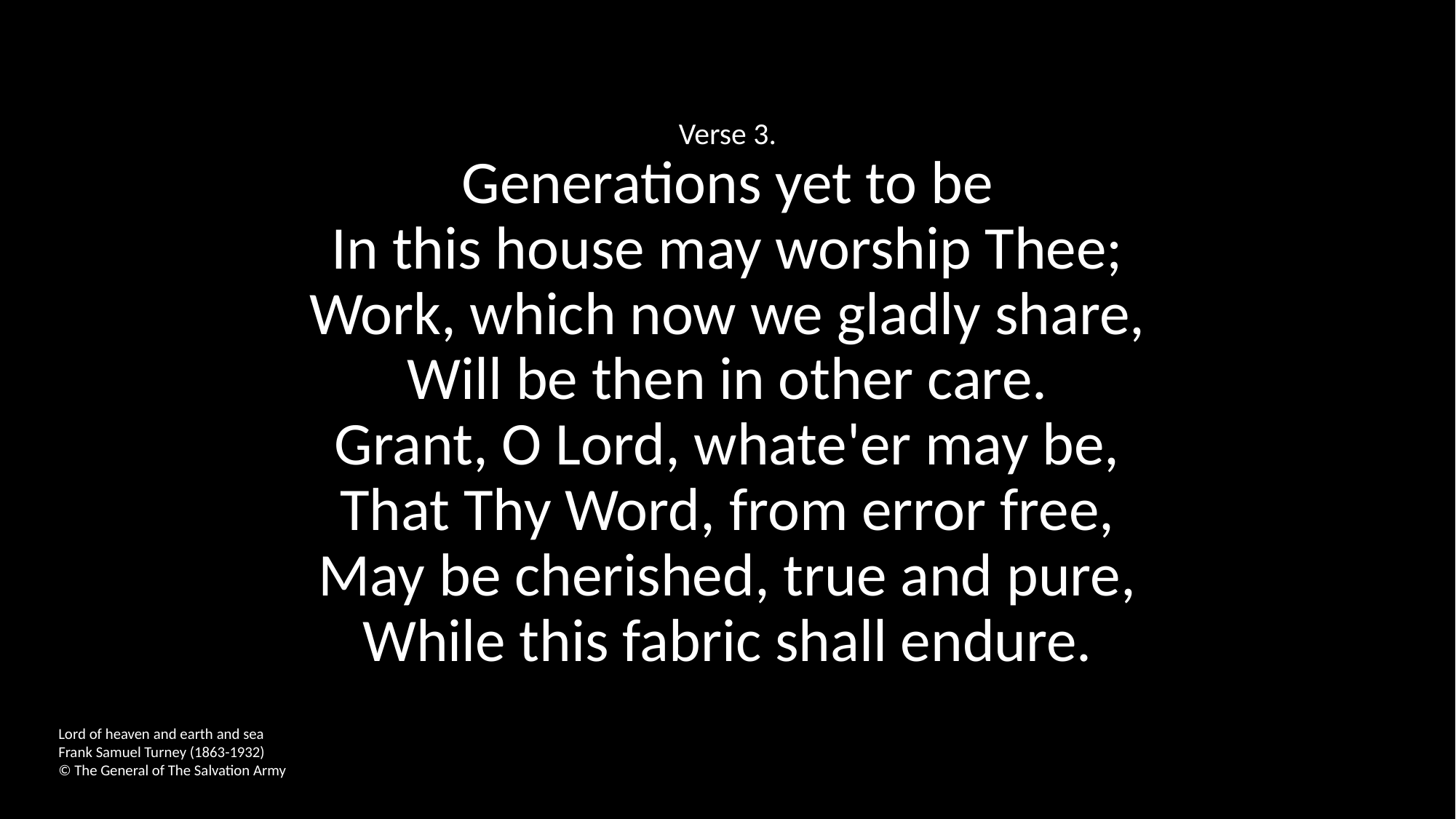

Verse 3.
Generations yet to be
In this house may worship Thee;
Work, which now we gladly share,
Will be then in other care.
Grant, O Lord, whate'er may be,
That Thy Word, from error free,
May be cherished, true and pure,
While this fabric shall endure.
Lord of heaven and earth and sea
Frank Samuel Turney (1863-1932)
© The General of The Salvation Army